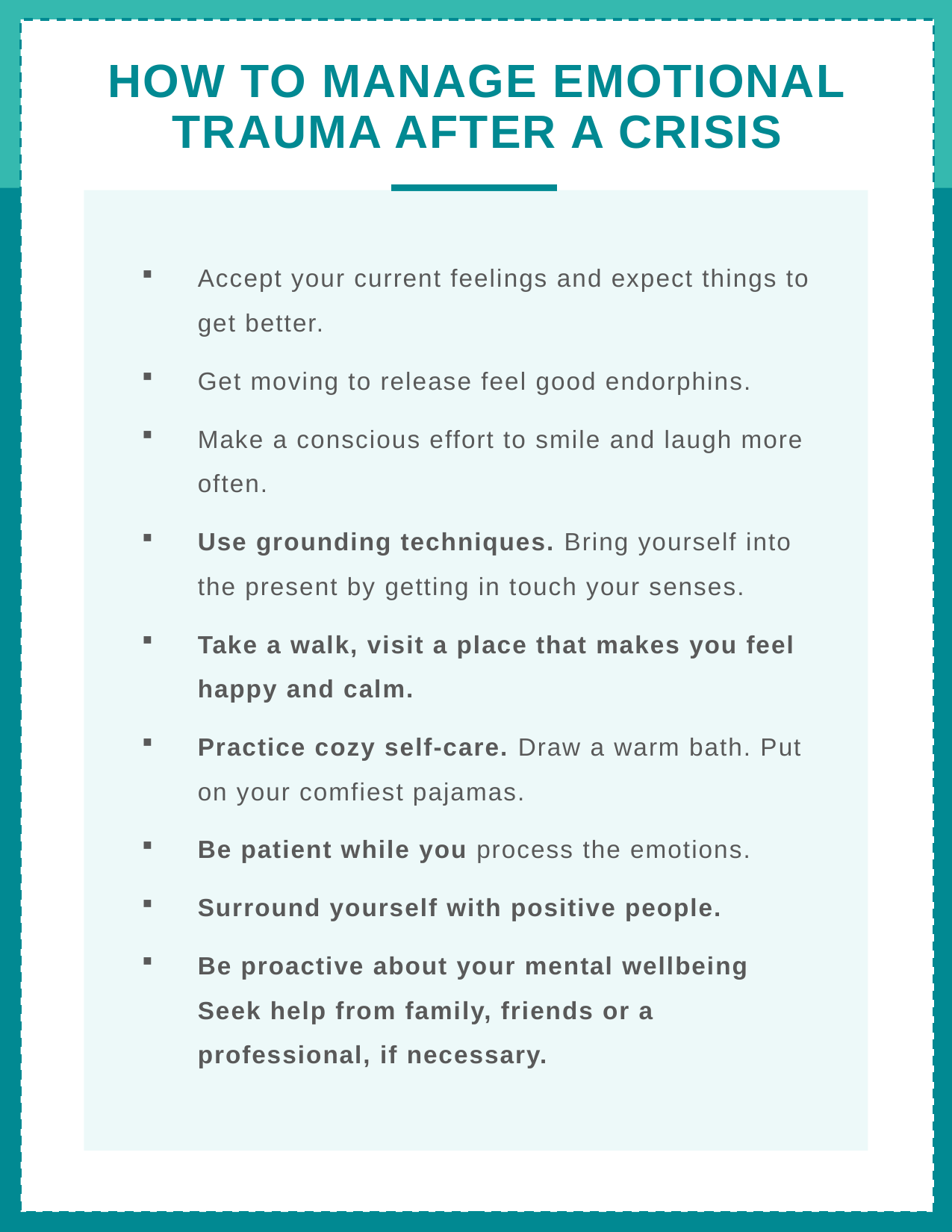

HOW TO MANAGE EMOTIONAL TRAUMA AFTER A CRISIS

Accept your current feelings and expect things to get better.
Get moving to release feel good endorphins.
Make a conscious effort to smile and laugh more often.
Use grounding techniques. Bring yourself into the present by getting in touch your senses.
Take a walk, visit a place that makes you feel happy and calm.
Practice cozy self-care. Draw a warm bath. Put on your comfiest pajamas.
Be patient while you process the emotions.
Surround yourself with positive people.
Be proactive about your mental wellbeing Seek help from family, friends or a professional, if necessary.